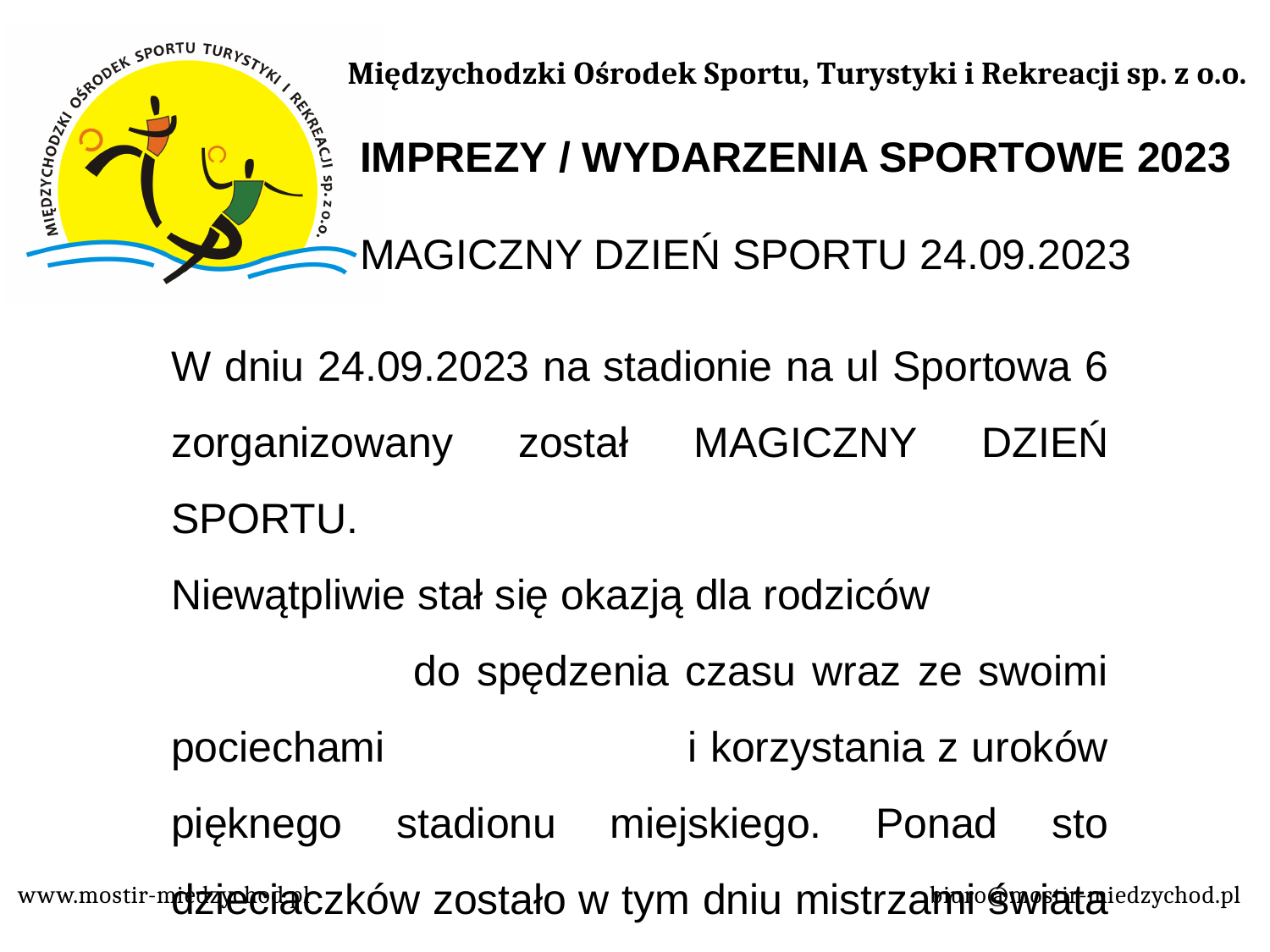

IMPREZY / WYDARZENIA SPORTOWE 2023

MAGICZNY DZIEŃ SPORTU 24.09.2023

W dniu 24.09.2023 na stadionie na ul Sportowa 6 zorganizowany został MAGICZNY DZIEŃ SPORTU.
Niewątpliwie stał się okazją dla rodziców                               do spędzenia czasu wraz ze swoimi pociechami                       i korzystania z uroków pięknego stadionu miejskiego. Ponad sto dzieciaczków zostało w tym dniu mistrzami świata dobrej zabawy.